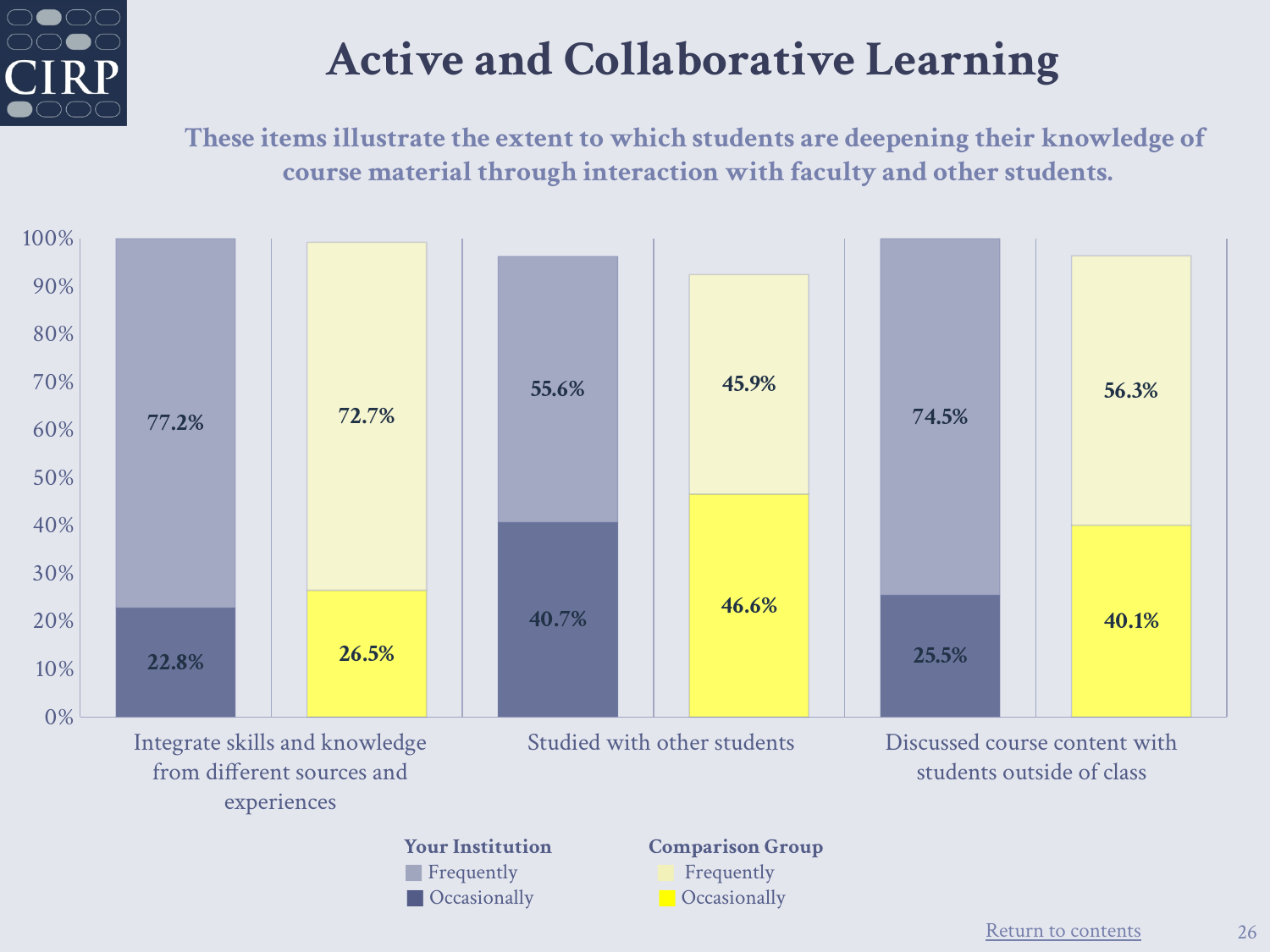

# Active and Collaborative Learning These items illustrate the extent to which students are deepening their knowledge of course material through interaction with faculty and other students.

### Chart

| Category | Occasionally | Frequently |
|---|---|---|
| Your Institution | 0.228 | 0.772 |
| Comparison Group | 0.265 | 0.727 |
| Your Institution | 0.407 | 0.556 |
| Comparison Group | 0.466 | 0.459 |
| Your Institution | 0.255 | 0.745 |
| Comparison Group | 0.401 | 0.563 |
Integrate skills and knowledge from different sources and experiences
Studied with other students
Discussed course content with students outside of class
Your Institution
■ Frequently
■ Occasionally

Comparison Group
 ■  Frequently
■ Occasionally

26